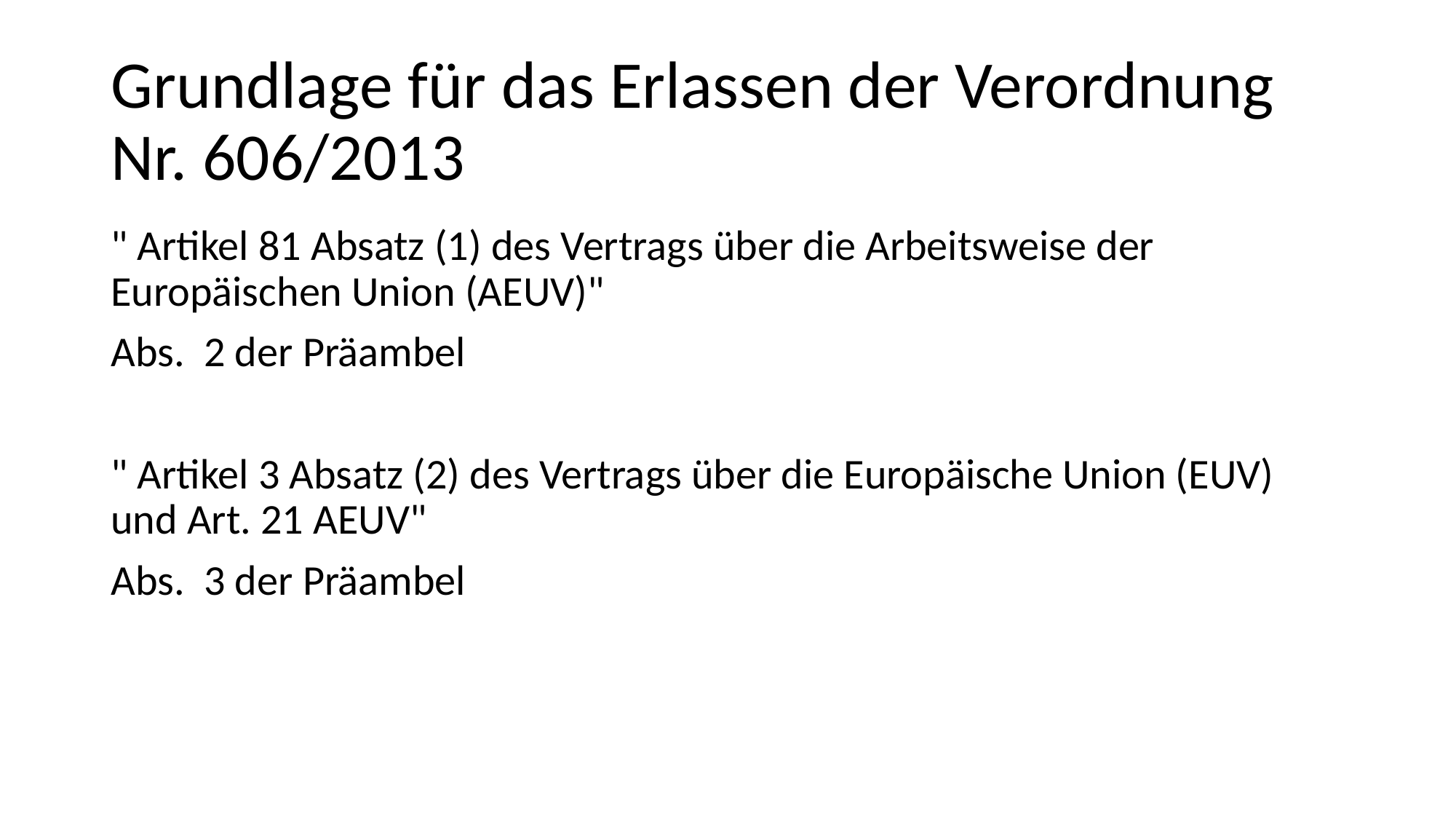

# Grundlage für das Erlassen der Verordnung Nr. 606/2013
" Artikel 81 Absatz (1) des Vertrags über die Arbeitsweise der Europäischen Union (AEUV)"
Abs.  2 der Präambel

" Artikel 3 Absatz (2) des Vertrags über die Europäische Union (EUV) und Art. 21 AEUV"
Abs.  3 der Präambel